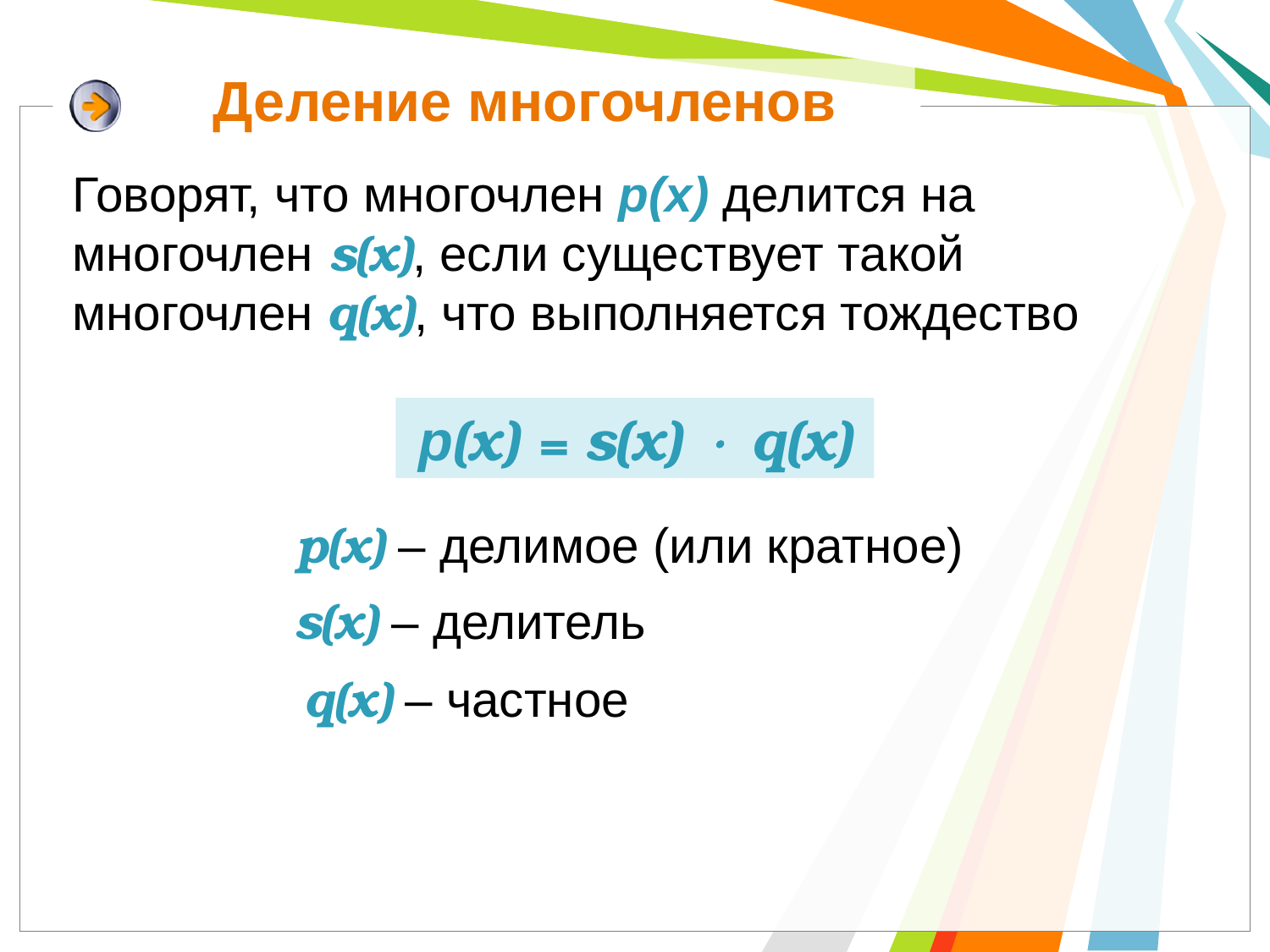

# Деление многочленов
Говорят, что многочлен р(х) делится на многочлен s(x), если существует такой многочлен q(x), что выполняется тождество
р(x) = s(x) ⋅ q(x)
p(x) – делимое (или кратное)
s(x) – делитель
q(x) – частное